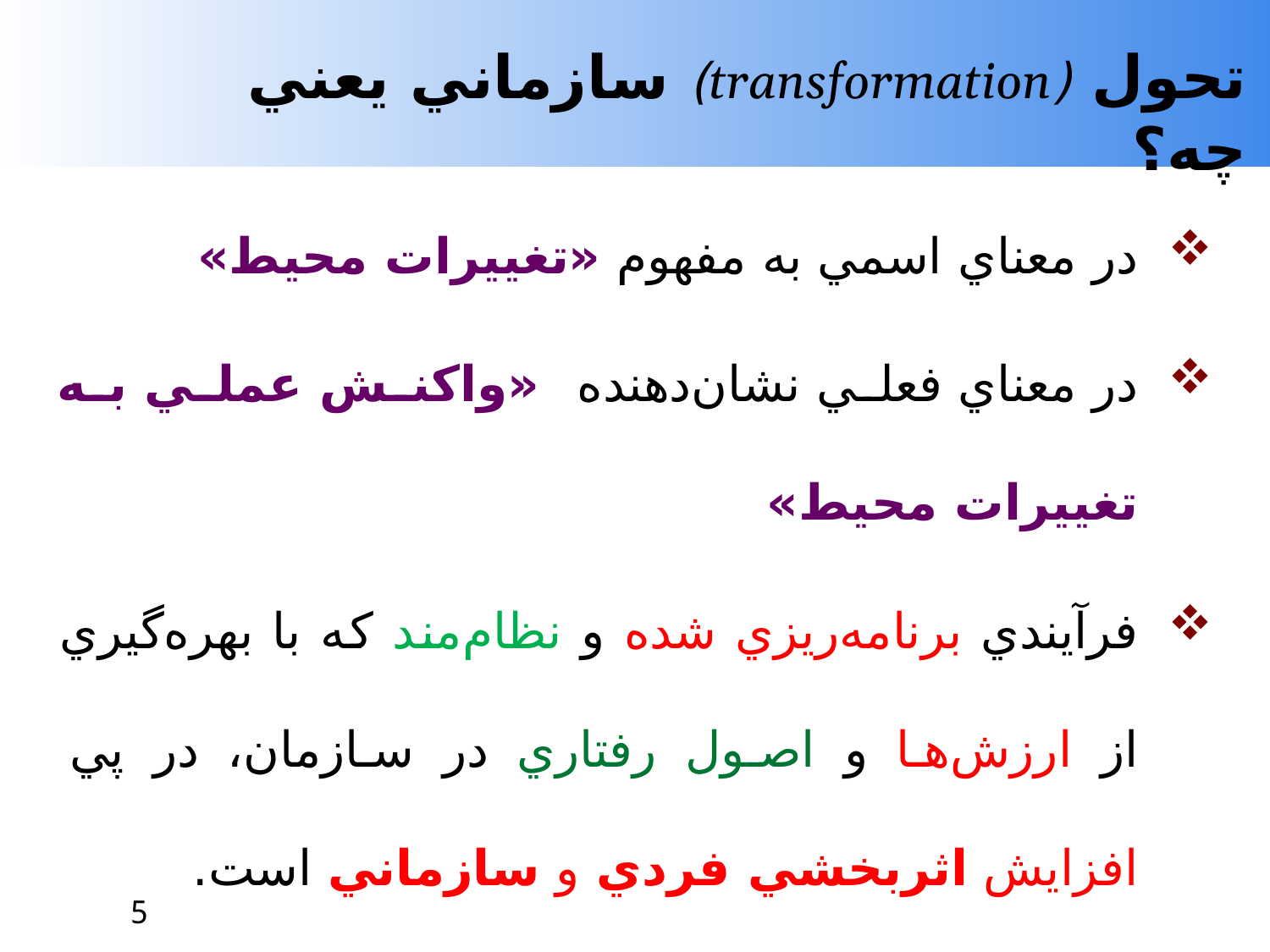

تحول (transformation) سازماني يعني چه؟
در معناي اسمي به مفهوم «تغييرات محيط»
در معناي فعلي نشان‌دهنده «واكنش عملي به تغييرات محيط»
فرآيندي برنامه‌ريزي شده و نظام‌مند كه با بهره‌گيري از ارزش‌ها و اصول رفتاري در سازمان، در پي ‌افزايش اثربخشي فردي و سازماني است.
5